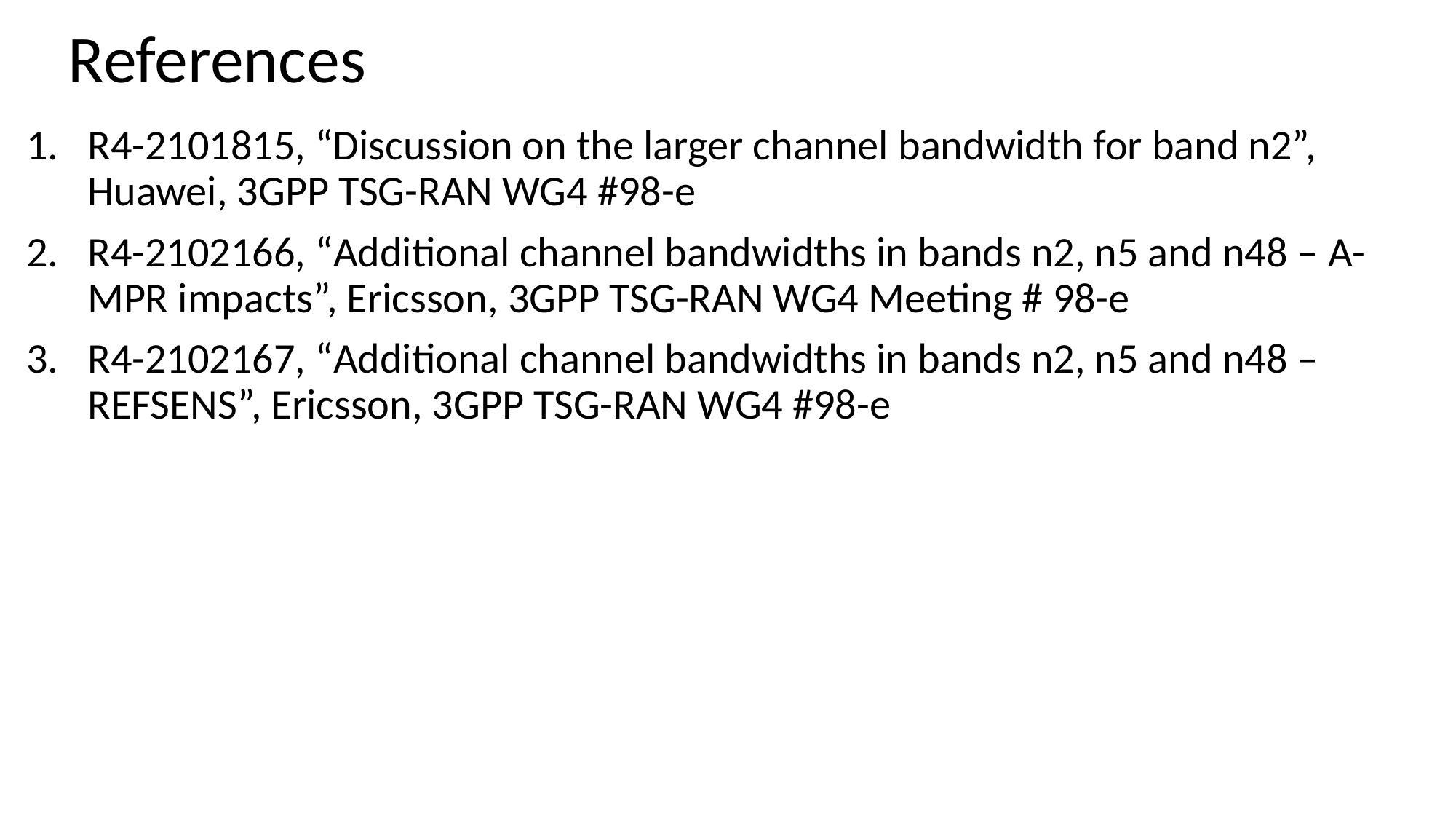

# References
R4-2101815, “Discussion on the larger channel bandwidth for band n2”, Huawei, 3GPP TSG-RAN WG4 #98-e
R4-2102166, “Additional channel bandwidths in bands n2, n5 and n48 – A-MPR impacts”, Ericsson, 3GPP TSG-RAN WG4 Meeting # 98-e
R4-2102167, “Additional channel bandwidths in bands n2, n5 and n48 – REFSENS”, Ericsson, 3GPP TSG-RAN WG4 #98-e